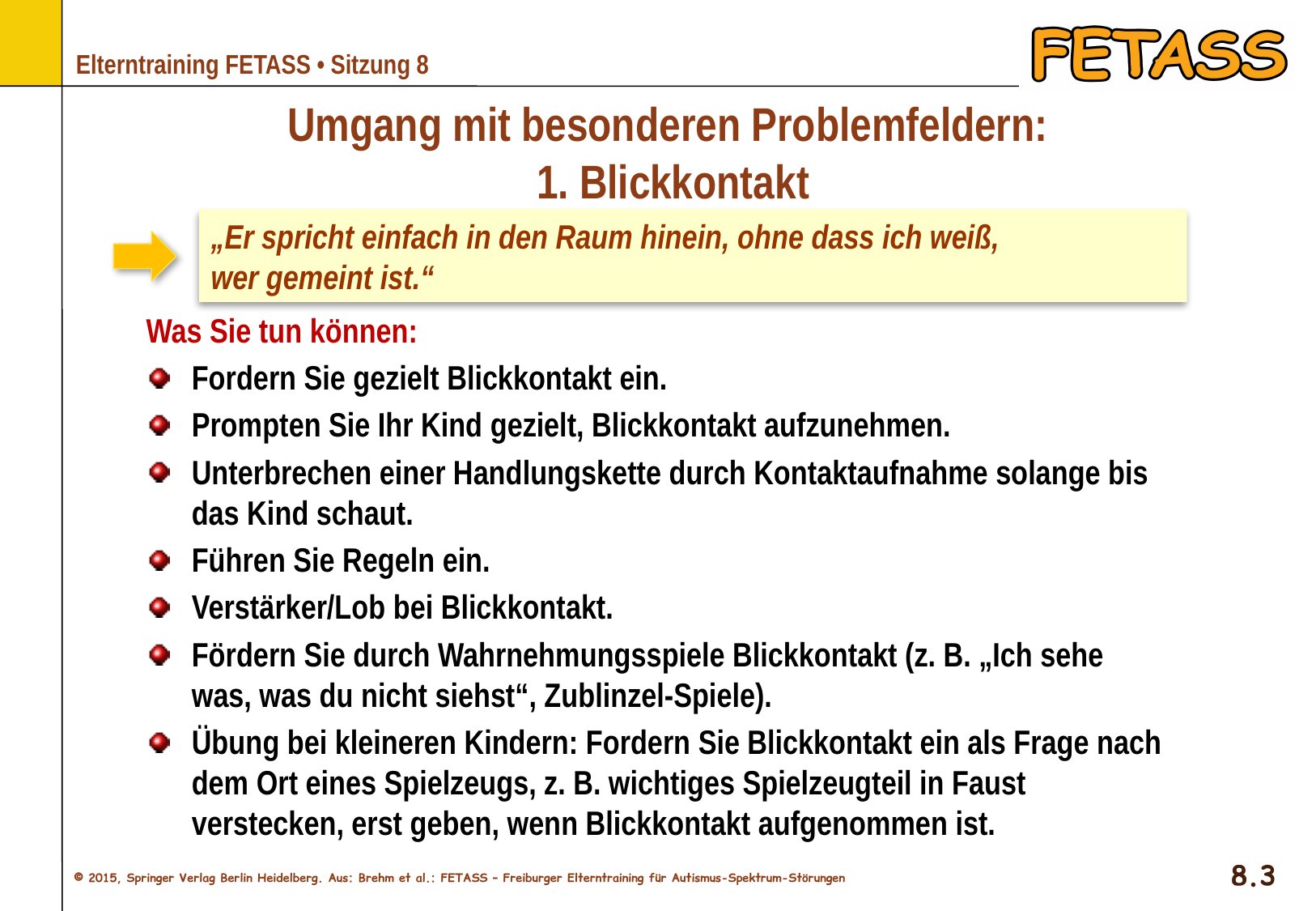

# Umgang mit besonderen Problemfeldern: 1. Blickkontakt
„Er spricht einfach in den Raum hinein, ohne dass ich weiß,
wer gemeint ist.“

Was Sie tun können:
Fordern Sie gezielt Blickkontakt ein.
Prompten Sie Ihr Kind gezielt, Blickkontakt aufzunehmen.
Unterbrechen einer Handlungskette durch Kontaktaufnahme solange bis das Kind schaut.
Führen Sie Regeln ein.
Verstärker/Lob bei Blickkontakt.
Fördern Sie durch Wahrnehmungsspiele Blickkontakt (z. B. „Ich sehe was, was du nicht siehst“, Zublinzel-Spiele).
Übung bei kleineren Kindern: Fordern Sie Blickkontakt ein als Frage nach dem Ort eines Spielzeugs, z. B. wichtiges Spielzeugteil in Faust verstecken, erst geben, wenn Blickkontakt aufgenommen ist.
8.3